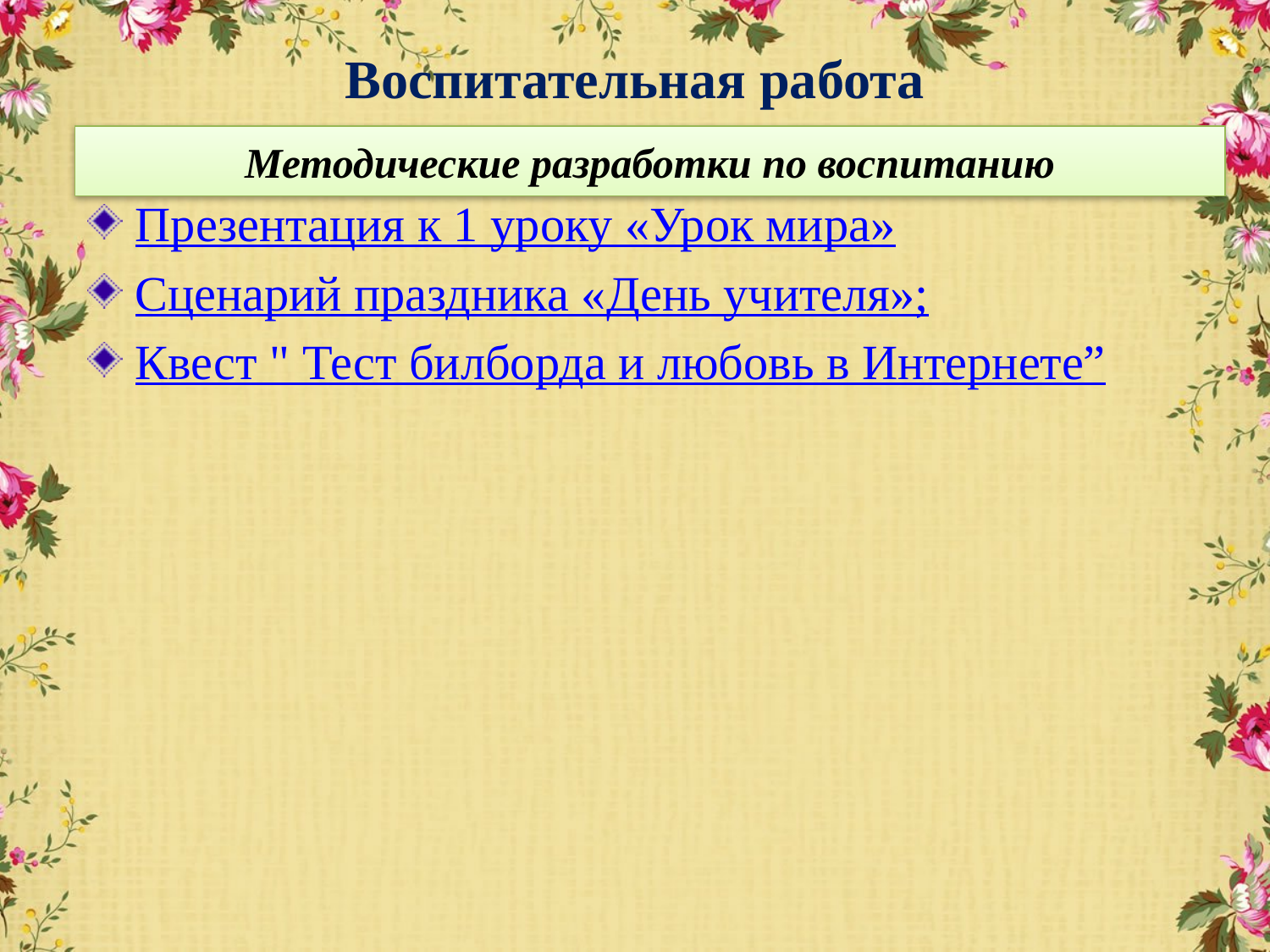

# Воспитательная работа
Методические разработки по воспитанию
Презентация к 1 уроку «Урок мира»
Сценарий праздника «День учителя»;
Квест " Тест билборда и любовь в Интернете”